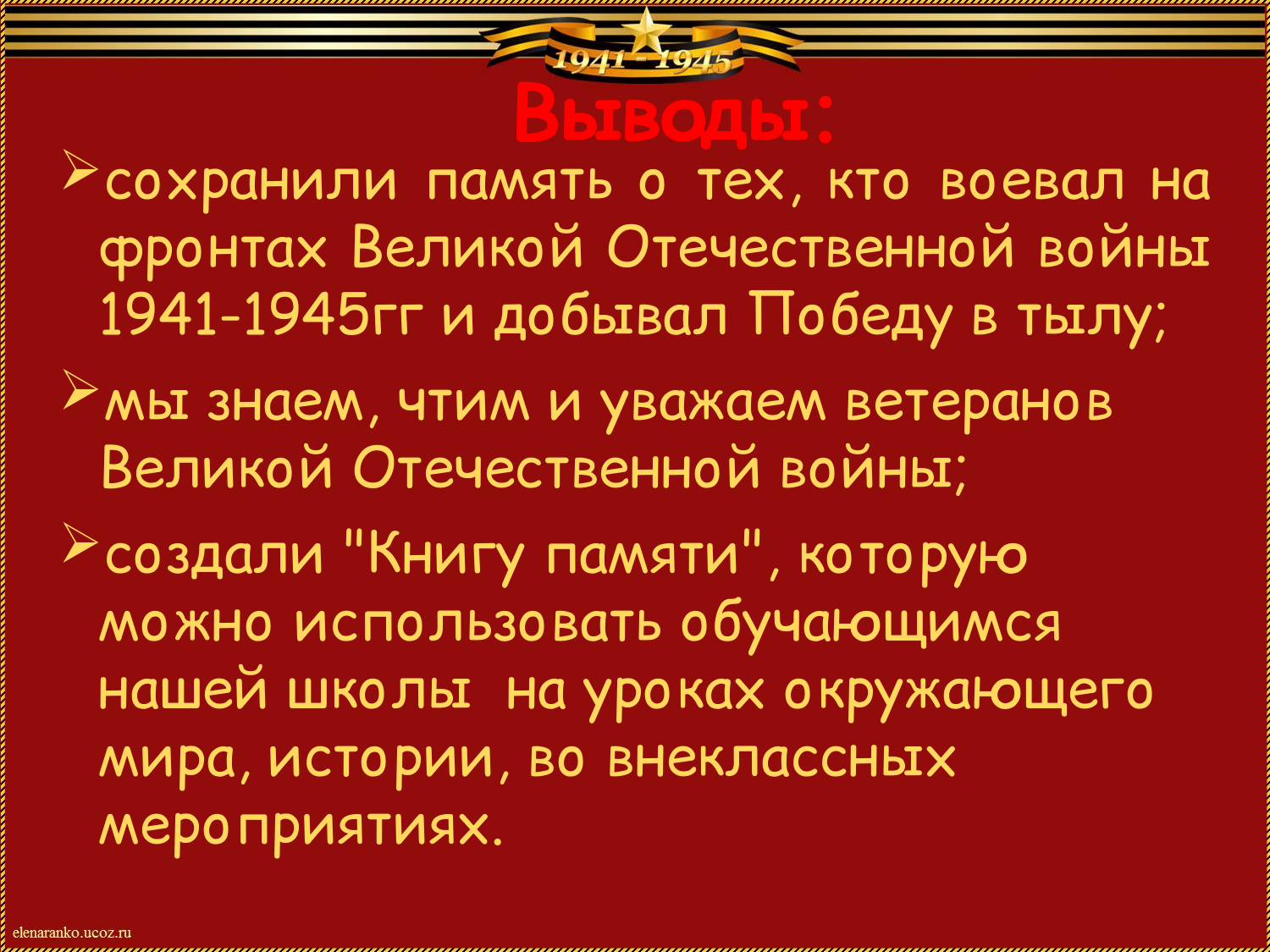

Выводы:
сохранили память о тех, кто воевал на фронтах Великой Отечественной войны 1941-1945гг и добывал Победу в тылу;
мы знаем, чтим и уважаем ветеранов Великой Отечественной войны;
создали "Книгу памяти", которую  можно использовать обучающимся нашей школы  на уроках окружающего мира, истории, во внеклассных мероприятиях.